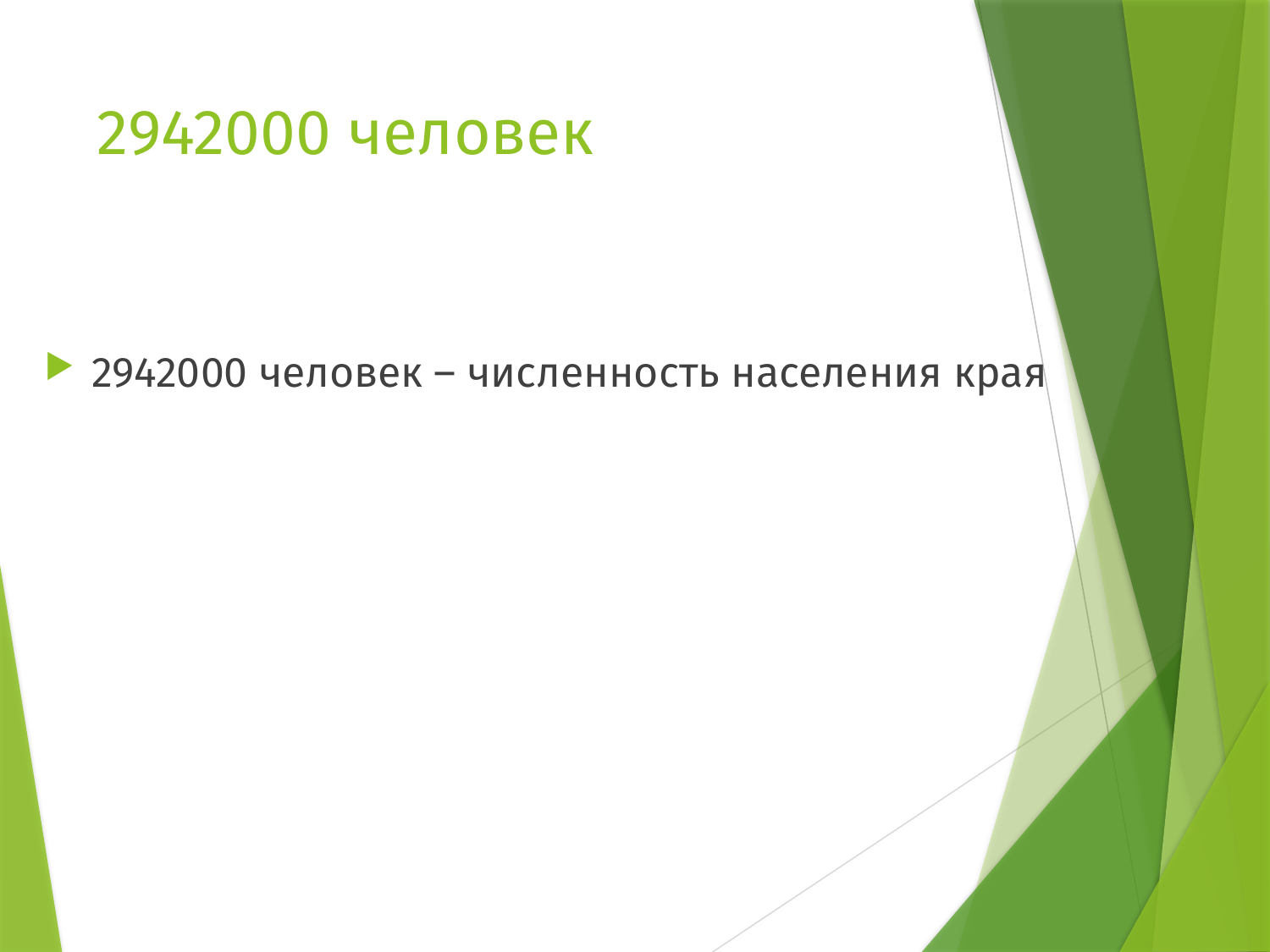

# 2942000 человек
2942000 человек – численность населения края